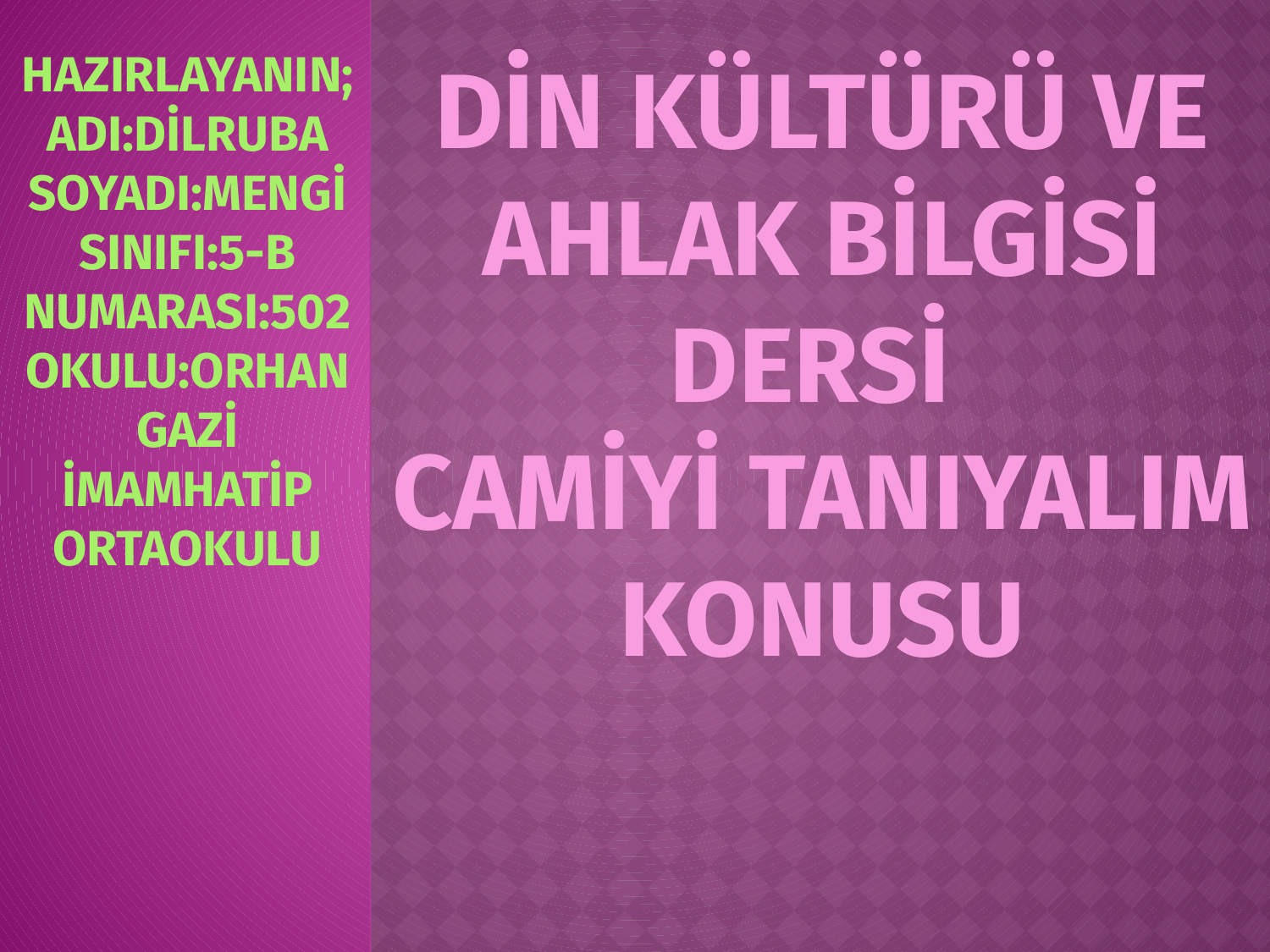

HAZIRLAYANIN;
ADI:DİLRUBA
SOYADI:MENGİ
SINIFI:5-B
NUMARASI:502
OKULU:ORHANGAZİ İMAMHATİP ORTAOKULU
DİN KÜLTÜRÜ VE AHLAK BİLGİSİ DERSİ
CAMİYİ TANIYALIM KONUSU